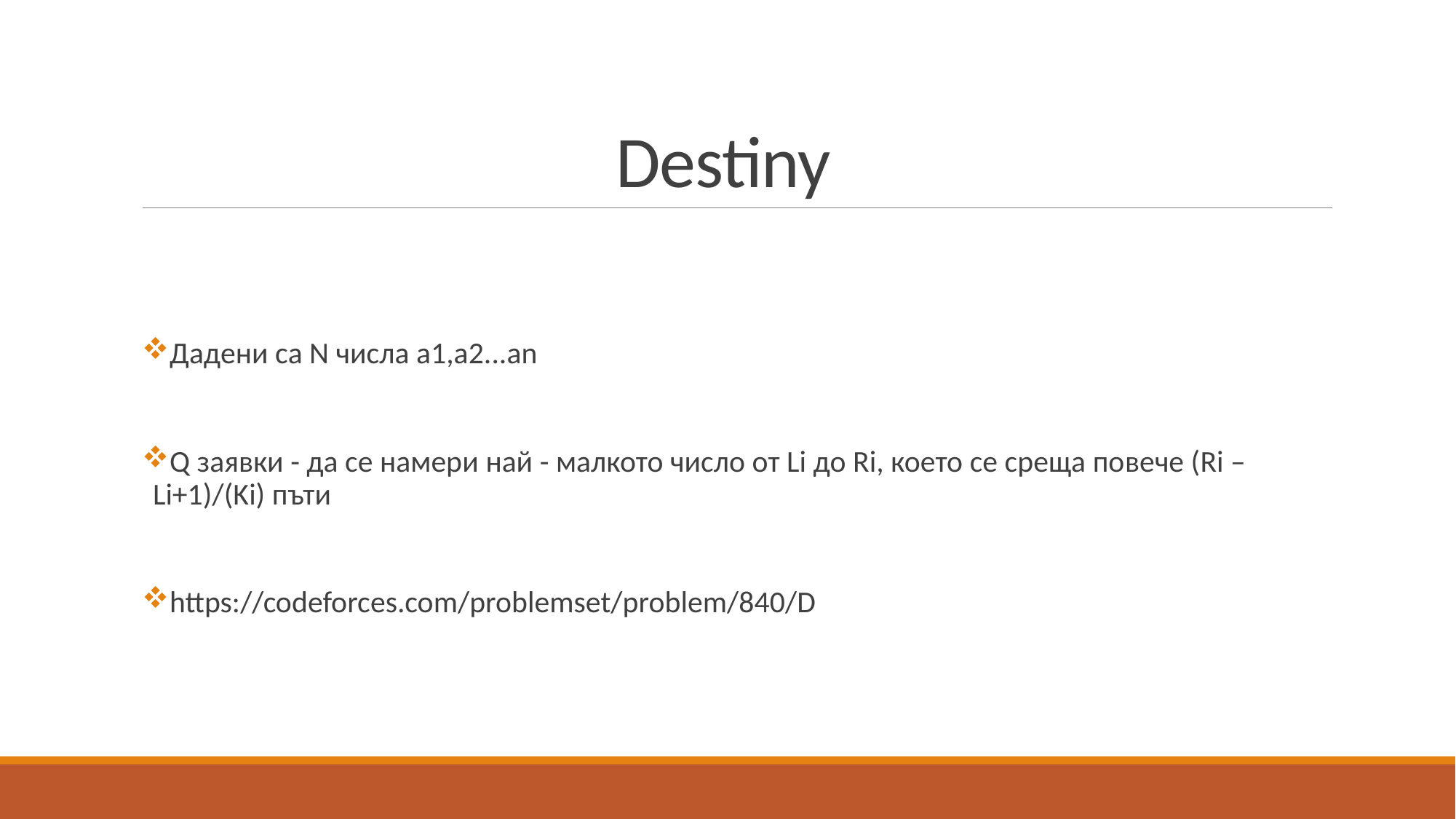

# Destiny

Дадени са N числа a1,a2...an

Q заявки - да се намери най - малкото число от Li до Ri, което се среща повече (Ri – Li+1)/(Ki) пъти

https://codeforces.com/problemset/problem/840/D